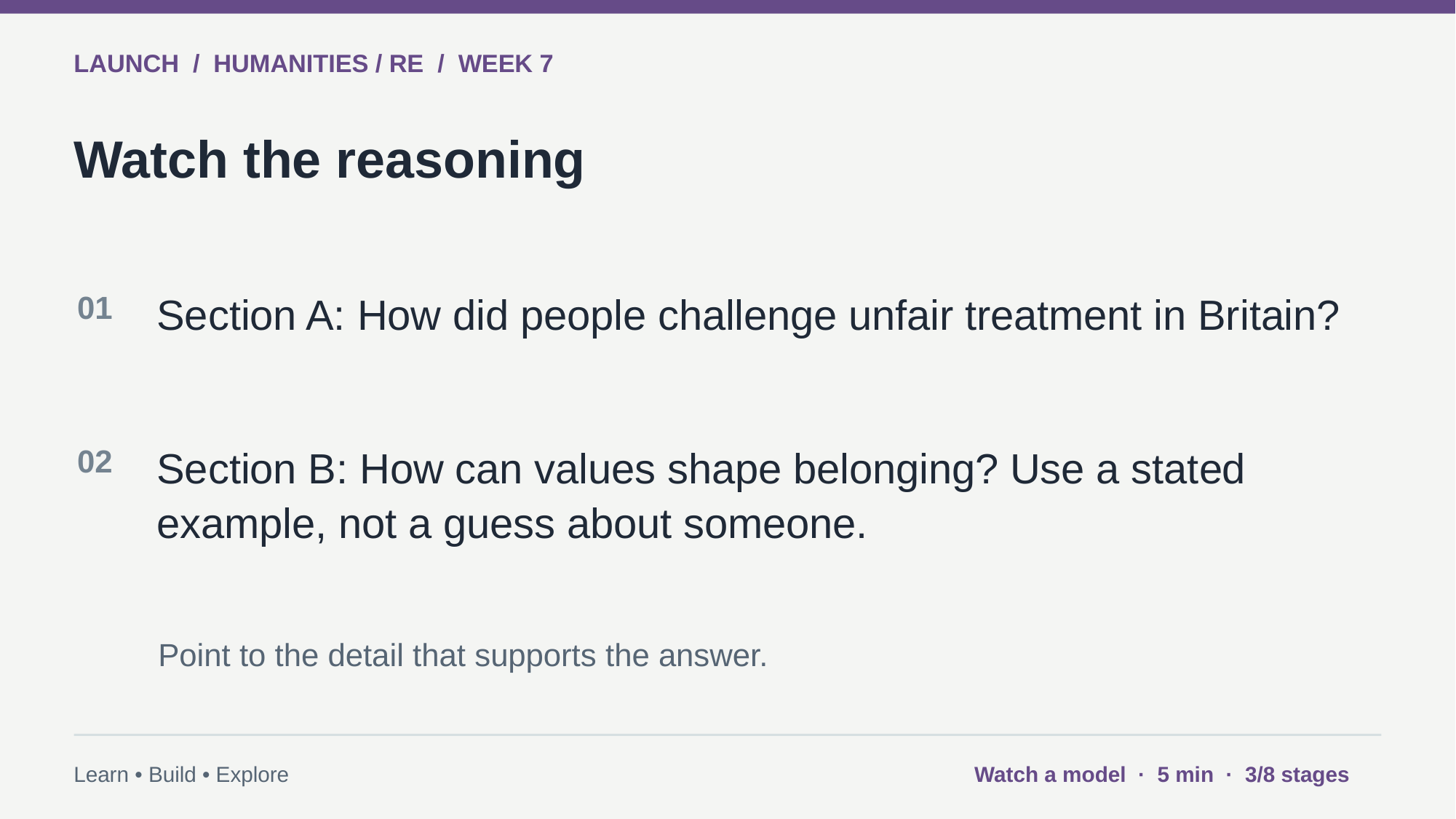

LAUNCH  /  HUMANITIES / RE  /  WEEK 7
Watch the reasoning
01
Section A: How did people challenge unfair treatment in Britain?
02
Section B: How can values shape belonging? Use a stated example, not a guess about someone.
Point to the detail that supports the answer.

Learn • Build • Explore
Watch a model  ·  5 min  ·  3/8 stages